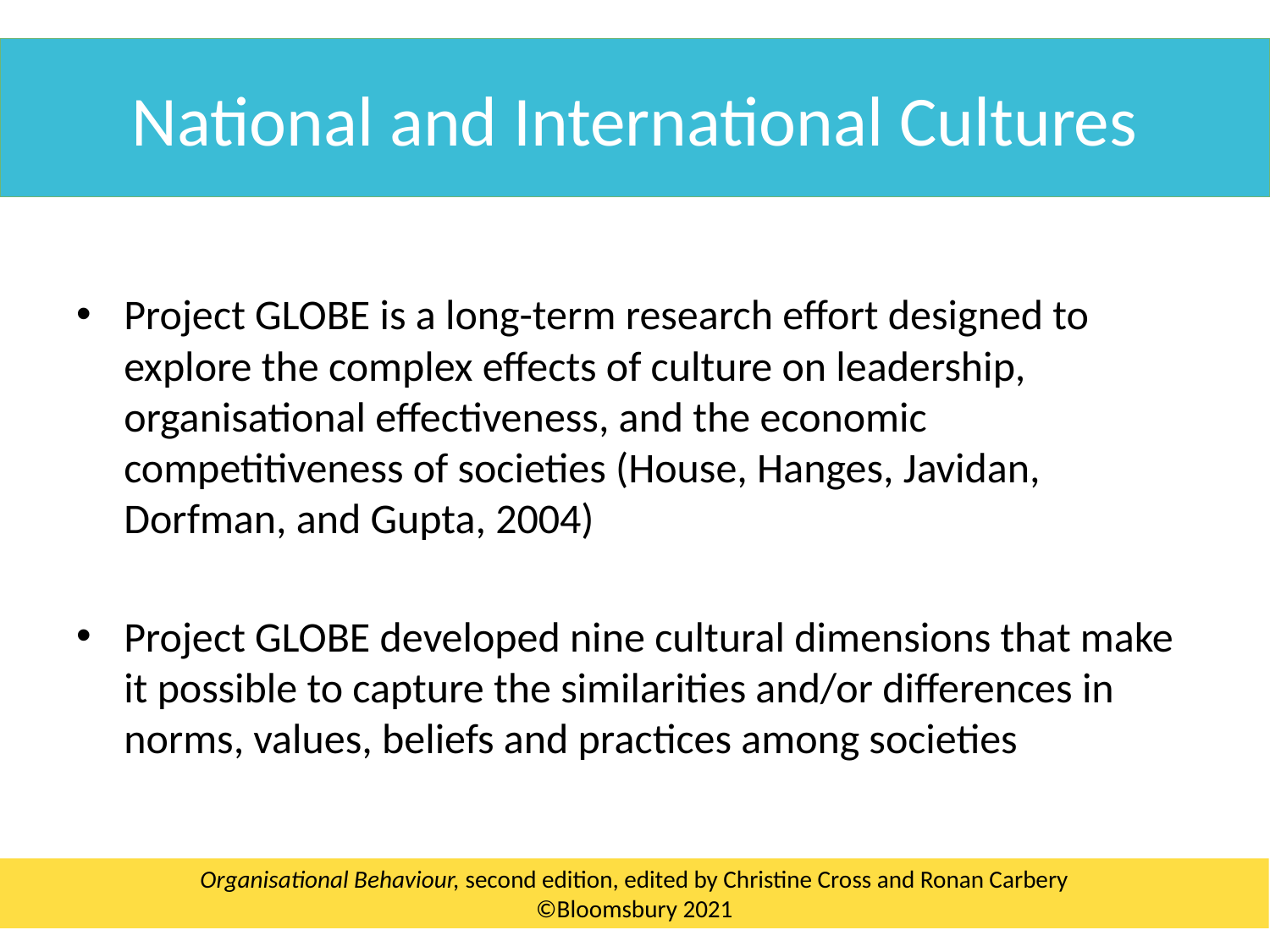

National and International Cultures

Project GLOBE is a long-term research effort designed to explore the complex effects of culture on leadership, organisational effectiveness, and the economic competitiveness of societies (House, Hanges, Javidan, Dorfman, and Gupta, 2004)

Project GLOBE developed nine cultural dimensions that make it possible to capture the similarities and/or differences in norms, values, beliefs and practices among societies